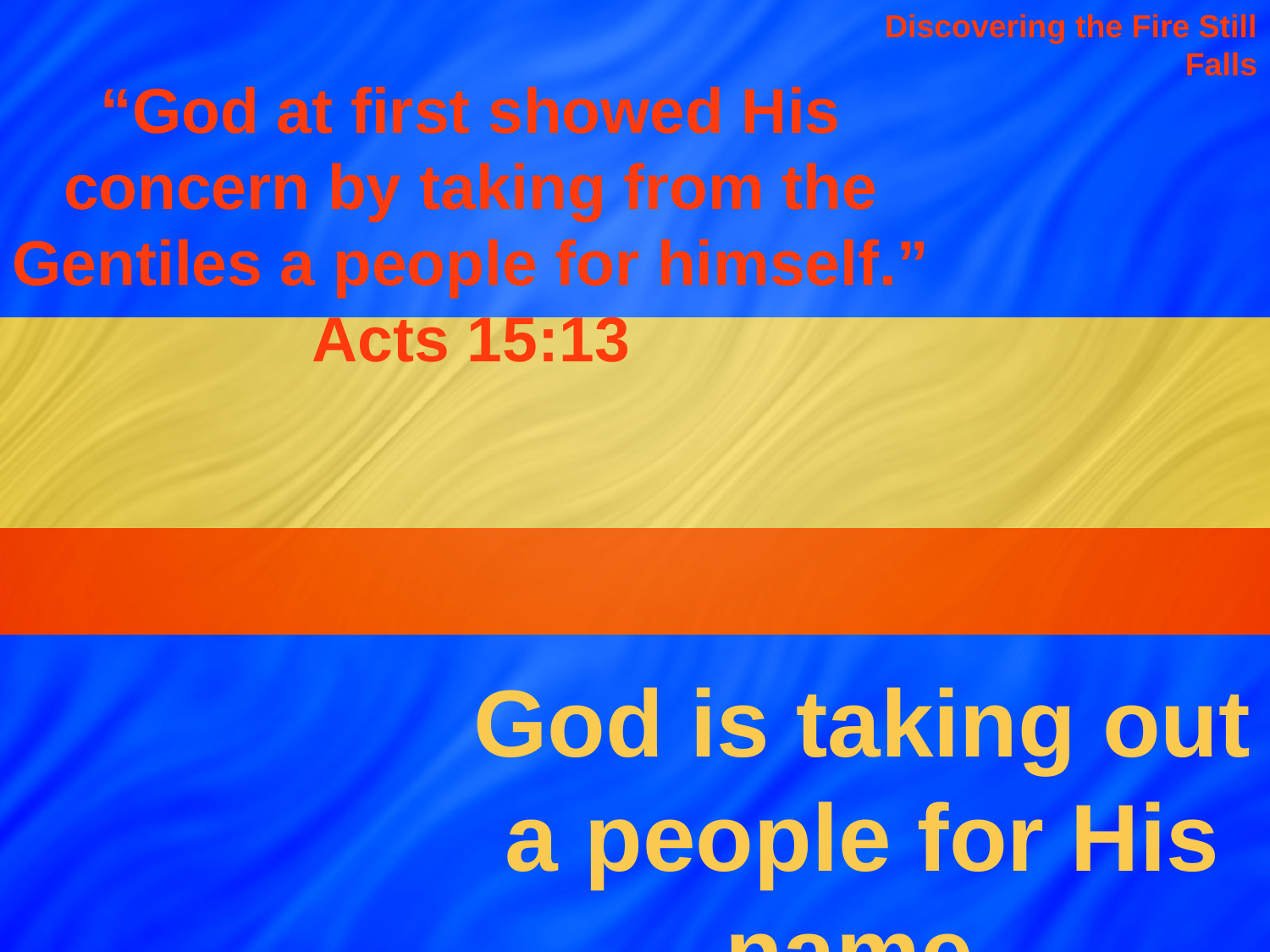

Discovering the Fire Still Falls
“God at first showed His concern by taking from the Gentiles a people for himself.” Acts 15:13
God is taking out a people for His name.